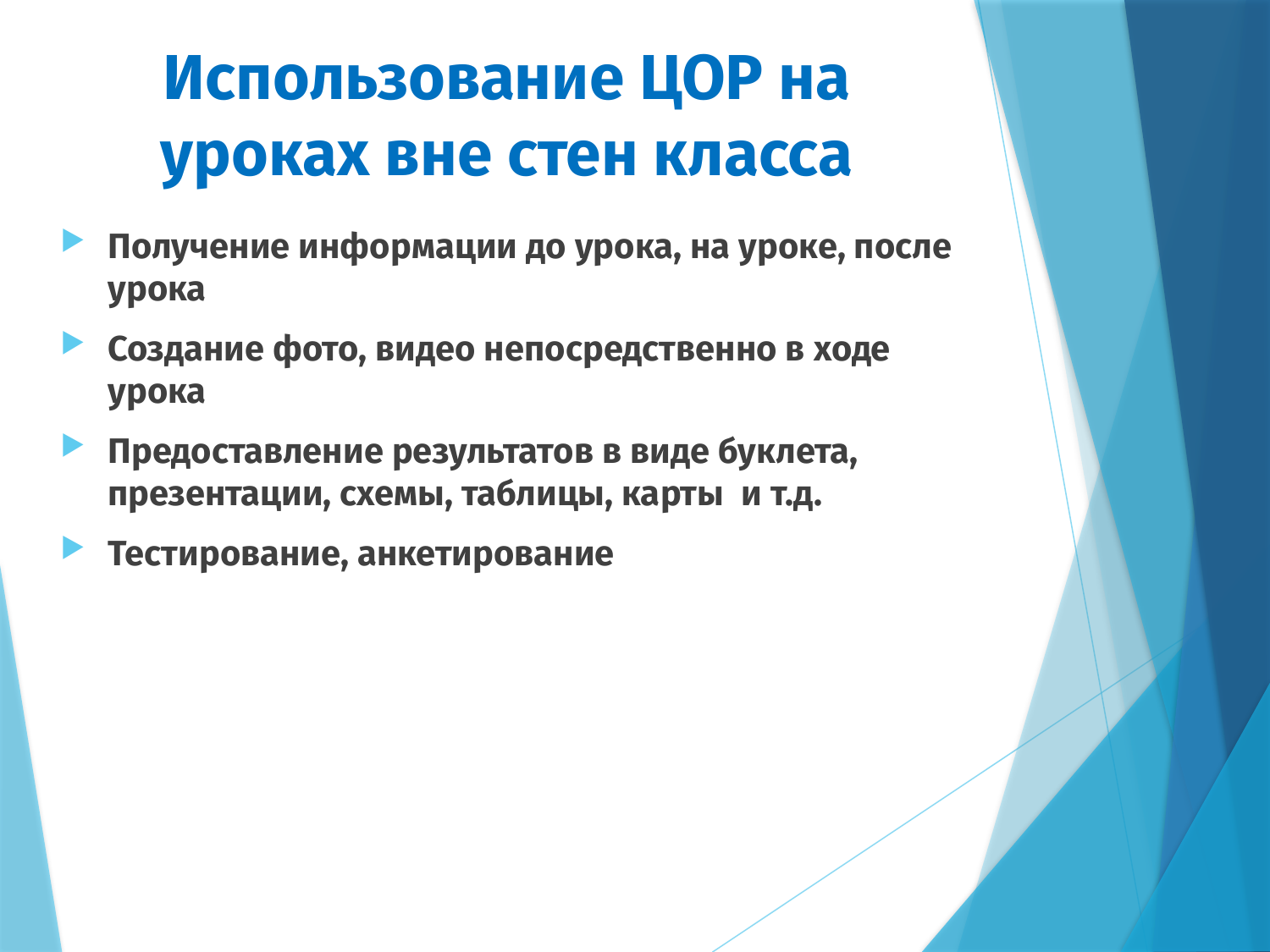

# Использование ЦОР на уроках вне стен класса
Получение информации до урока, на уроке, после урока
Создание фото, видео непосредственно в ходе урока
Предоставление результатов в виде буклета, презентации, схемы, таблицы, карты  и т.д.
Тестирование, анкетирование